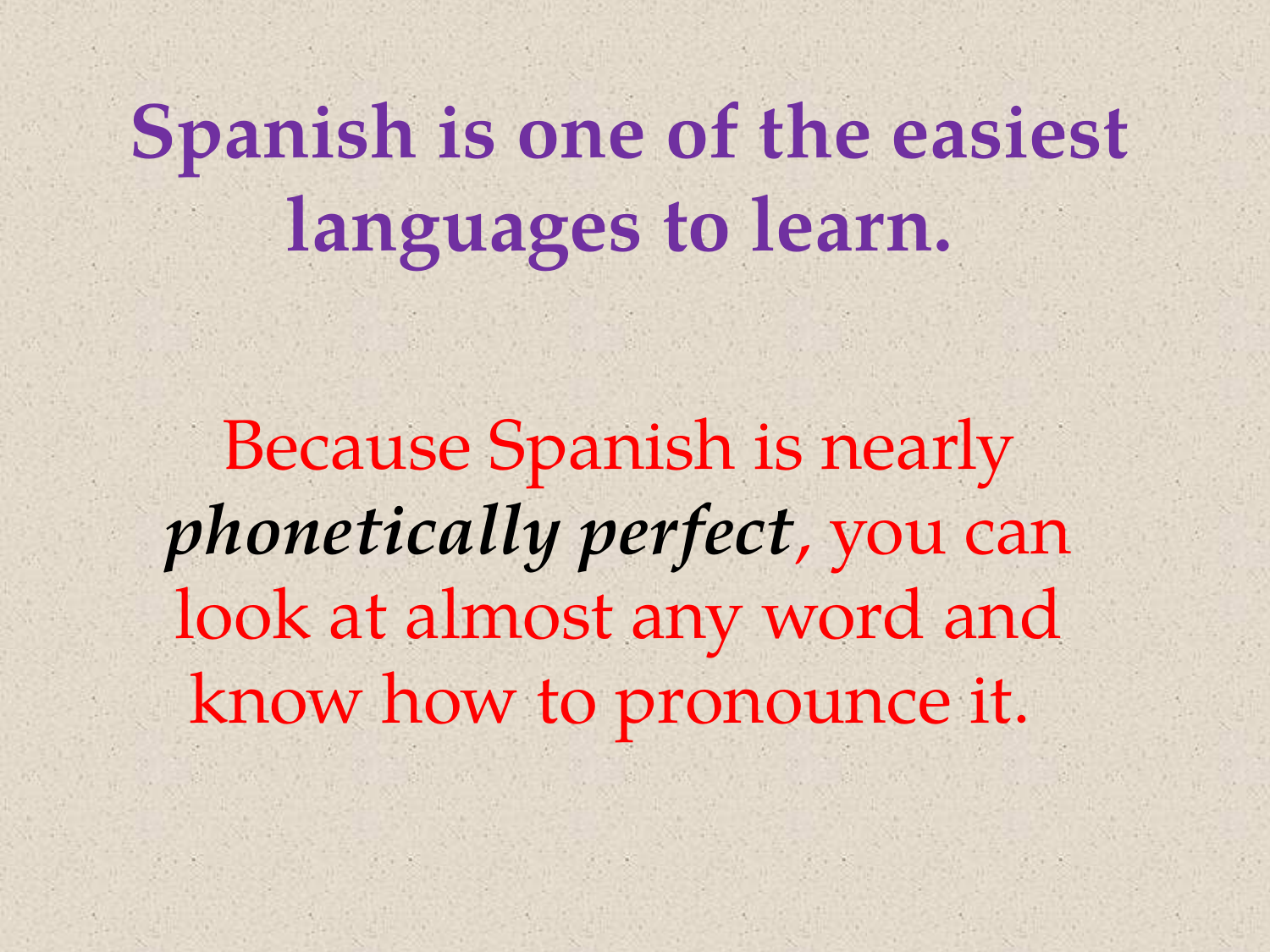

Spanish is one of the easiest languages to learn.
#
Because Spanish is nearly phonetically perfect, you can look at almost any word and know how to pronounce it.